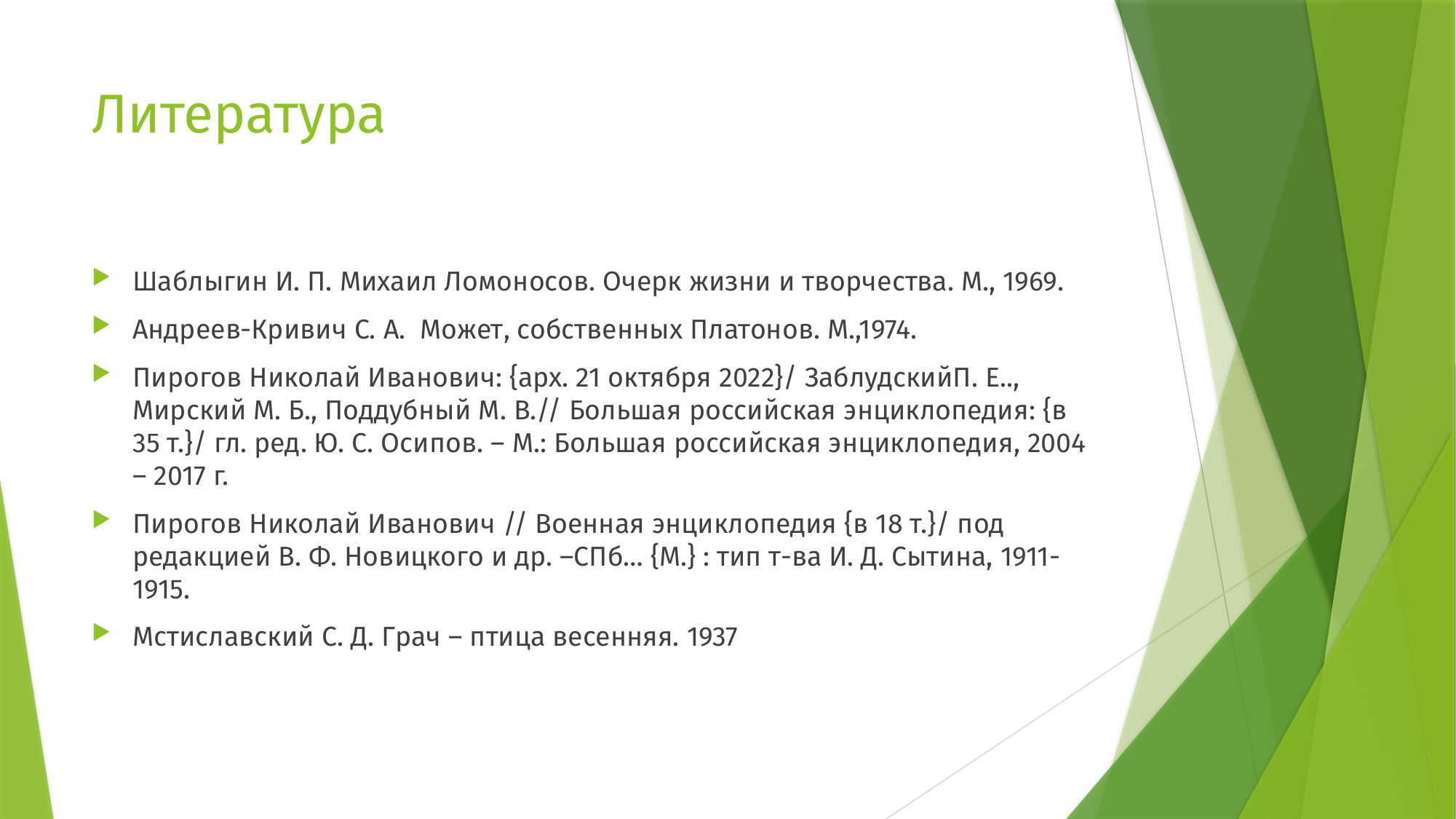

# Литература
Шаблыгин И. П. Михаил Ломоносов. Очерк жизни и творчества. М., 1969.
Андреев-Кривич С. А.  Может, собственных Платонов. М.,1974.
Пирогов Николай Иванович: {арх. 21 октября 2022}/ ЗаблудскийП. Е.., Мирский М. Б., Поддубный М. В.// Большая российская энциклопедия: {в 35 т.}/ гл. ред. Ю. С. Осипов. – М.: Большая российская энциклопедия, 2004 – 2017 г.
Пирогов Николай Иванович // Военная энциклопедия {в 18 т.}/ под редакцией В. Ф. Новицкого и др. –СПб… {М.} : тип т-ва И. Д. Сытина, 1911-1915.
Мстиславский С. Д. Грач – птица весенняя. 1937